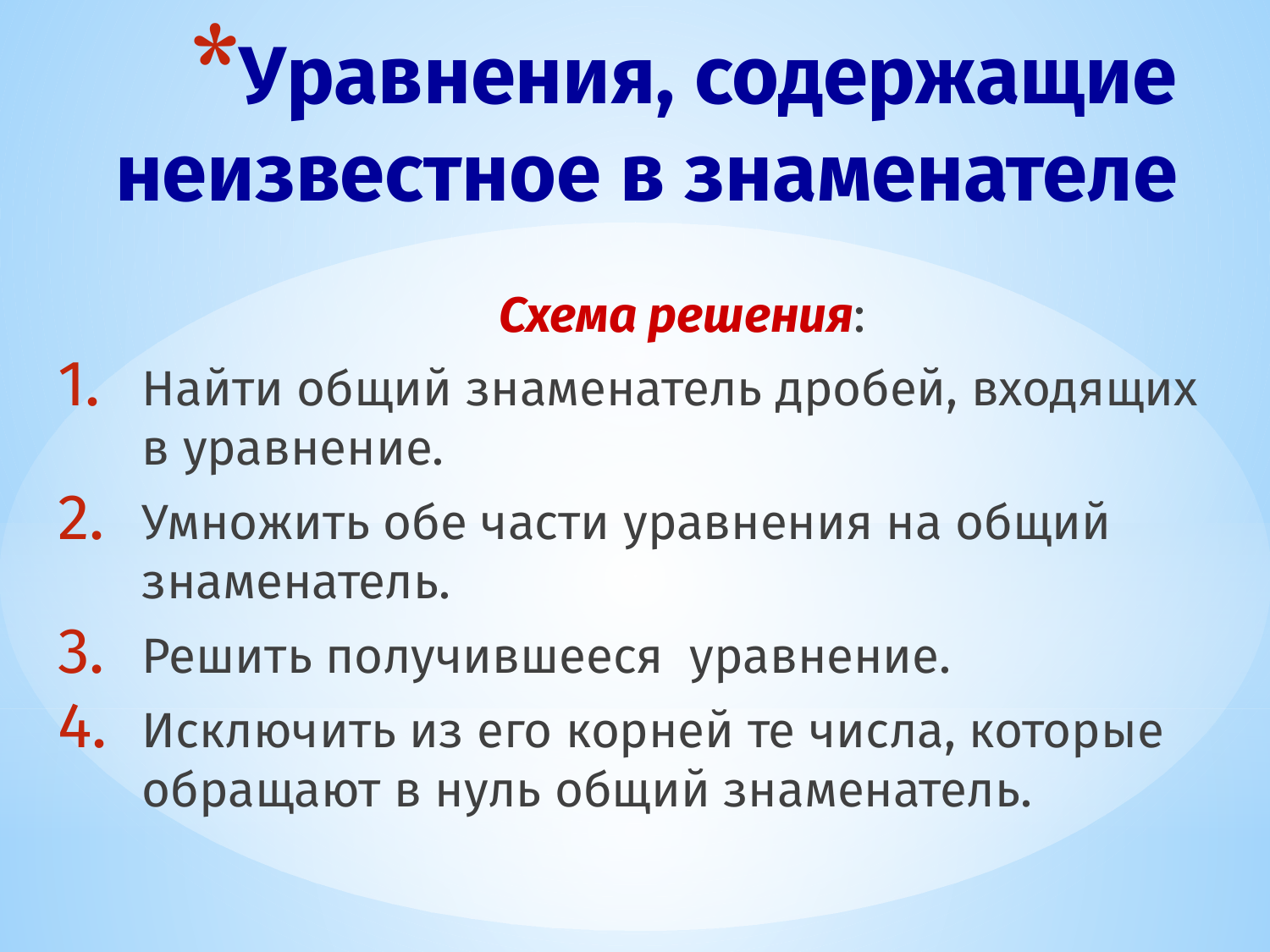

# Уравнения, содержащие неизвестное в знаменателе
	Схема решения:
Найти общий знаменатель дробей, входящих в уравнение.
Умножить обе части уравнения на общий знаменатель.
Решить получившееся  уравнение.
Исключить из его корней те числа, которые обращают в нуль общий знаменатель.